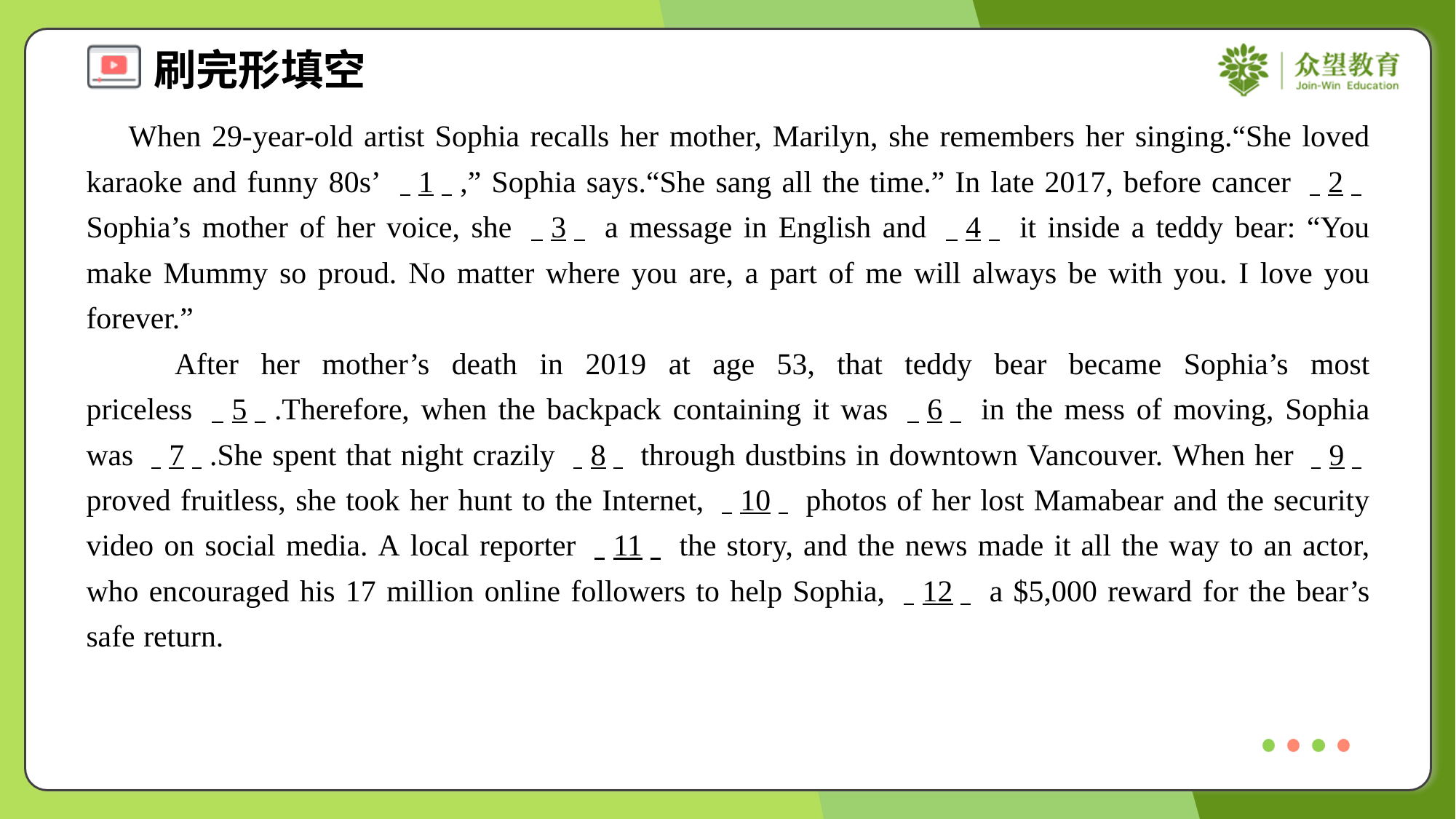

When 29-year-old artist Sophia recalls her mother, Marilyn, she remembers her singing.“She loved karaoke and funny 80s’ . .1. .,” Sophia says.“She sang all the time.” In late 2017, before cancer . .2. . Sophia’s mother of her voice, she . .3. . a message in English and . .4. . it inside a teddy bear: “You make Mummy so proud. No matter where you are, a part of me will always be with you. I love you forever.”
    After her mother’s death in 2019 at age 53, that teddy bear became Sophia’s most priceless . .5. ..Therefore, when the backpack containing it was . .6. . in the mess of moving, Sophia was . .7. ..She spent that night crazily . .8. . through dustbins in downtown Vancouver. When her . .9. . proved fruitless, she took her hunt to the Internet, . .10. . photos of her lost Mamabear and the security video on social media. A local reporter . .11. . the story, and the news made it all the way to an actor, who encouraged his 17 million online followers to help Sophia, . .12. . a $5,000 reward for the bear’s safe return.